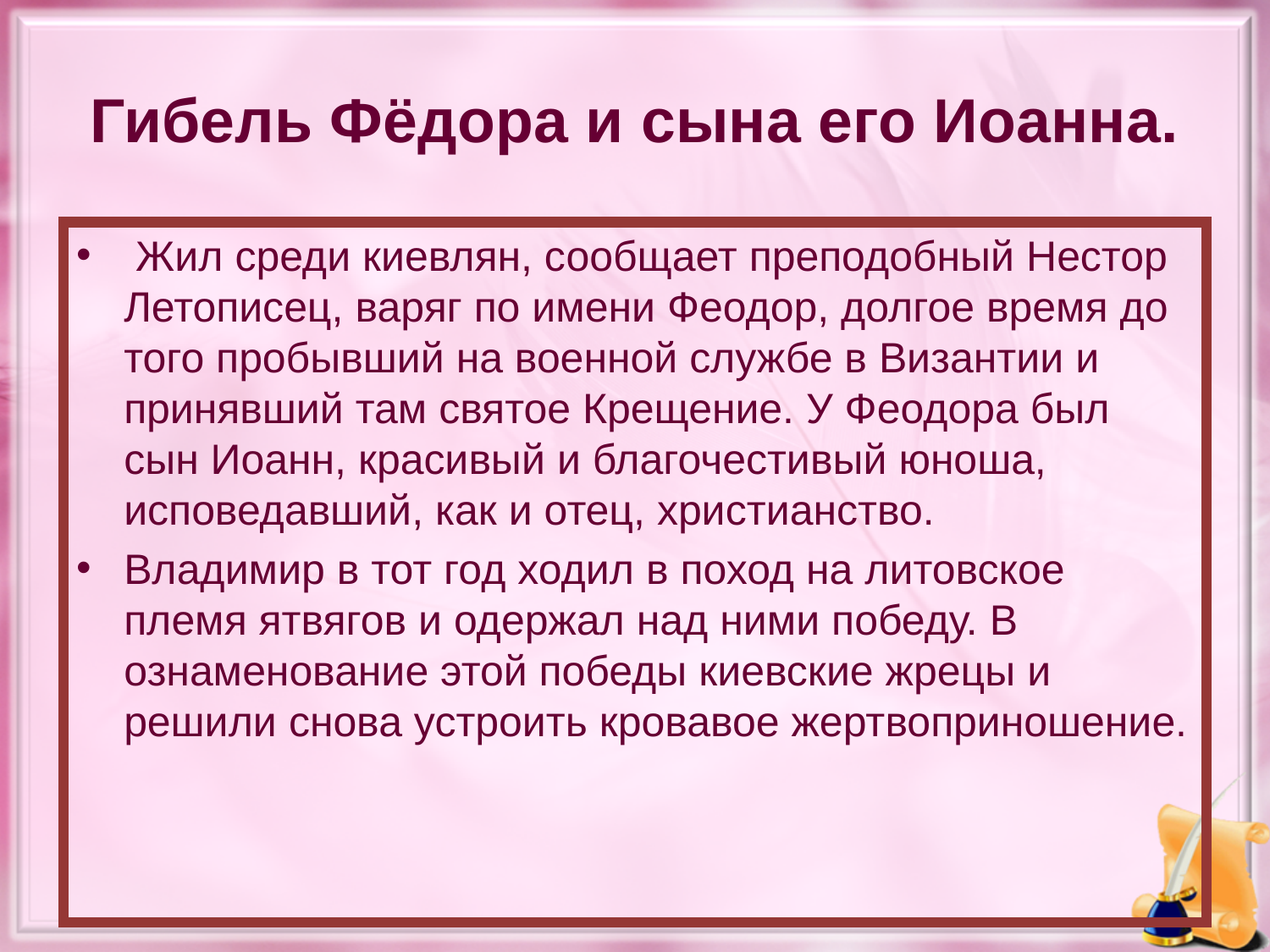

# Гибель Фёдора и сына его Иоанна.
 Жил среди киевлян, сообщает преподобный Нестор Летописец, варяг по имени Феодор, долгое время до того пробывший на военной службе в Византии и принявший там святое Крещение. У Феодора был сын Иоанн, красивый и благочестивый юноша, исповедавший, как и отец, христианство.
Владимир в тот год ходил в поход на литовское племя ятвягов и одержал над ними победу. В ознаменование этой победы киевские жрецы и решили снова устроить кровавое жертвоприношение.